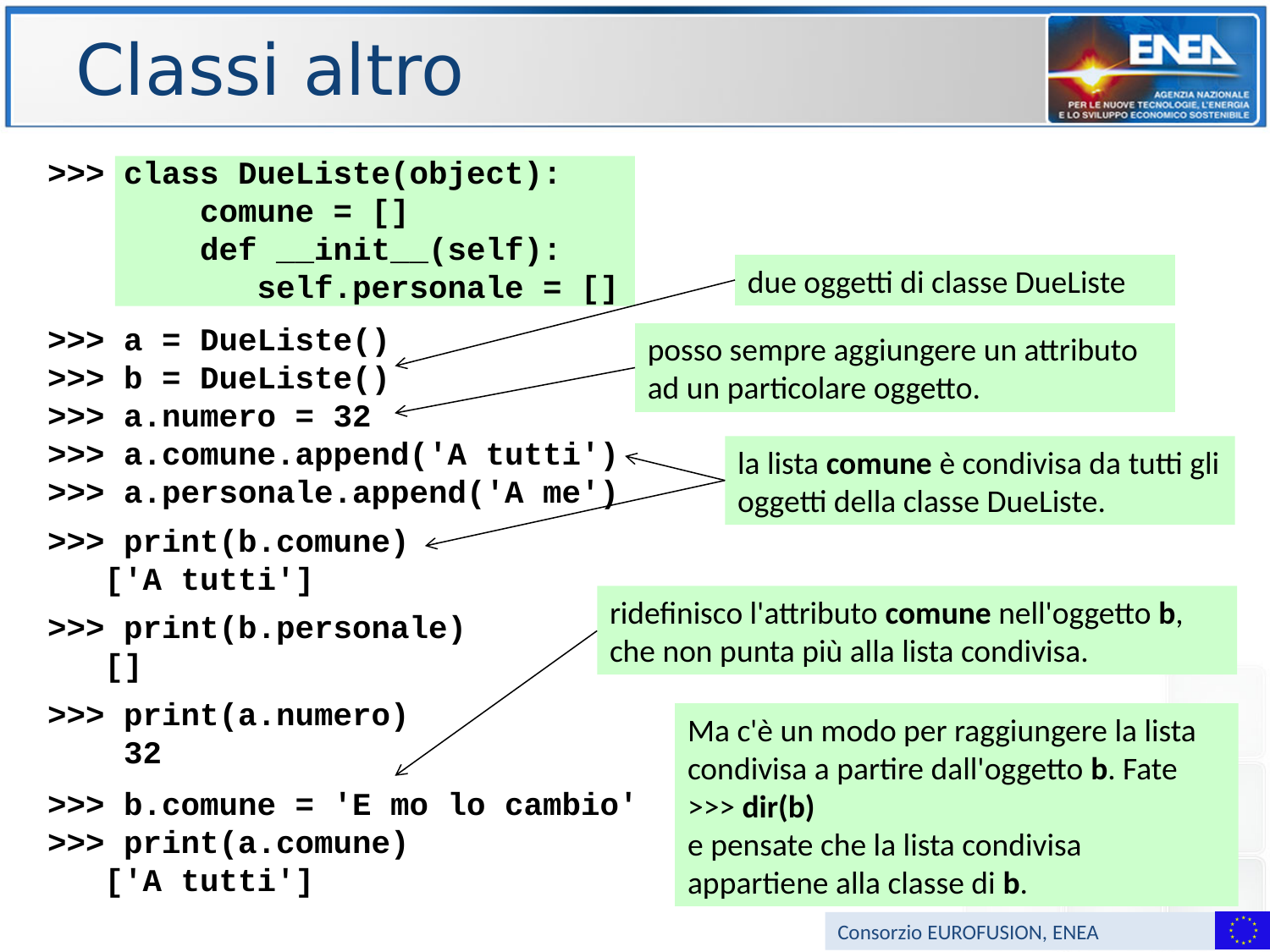

# Classi altro
>>> class DueListe(object):
        comune = []
        def __init__(self):
           self.personale = []
>>> a = DueListe()
>>> b = DueListe()
>>> a.numero = 32
>>> a.comune.append('A tutti')
>>> a.personale.append('A me')
>>> print(b.comune)
   ['A tutti']
>>> print(b.personale)
   []
>>> print(a.numero)
    32
>>> b.comune = 'E mo lo cambio'
>>> print(a.comune)
   ['A tutti']

due oggetti di classe DueListe
posso sempre aggiungere un attributo ad un particolare oggetto.
la lista comune è condivisa da tutti gli oggetti della classe DueListe.
ridefinisco l'attributo comune nell'oggetto b, che non punta più alla lista condivisa.
Ma c'è un modo per raggiungere la lista condivisa a partire dall'oggetto b. Fate
>>> dir(b)
e pensate che la lista condivisa appartiene alla classe di b.